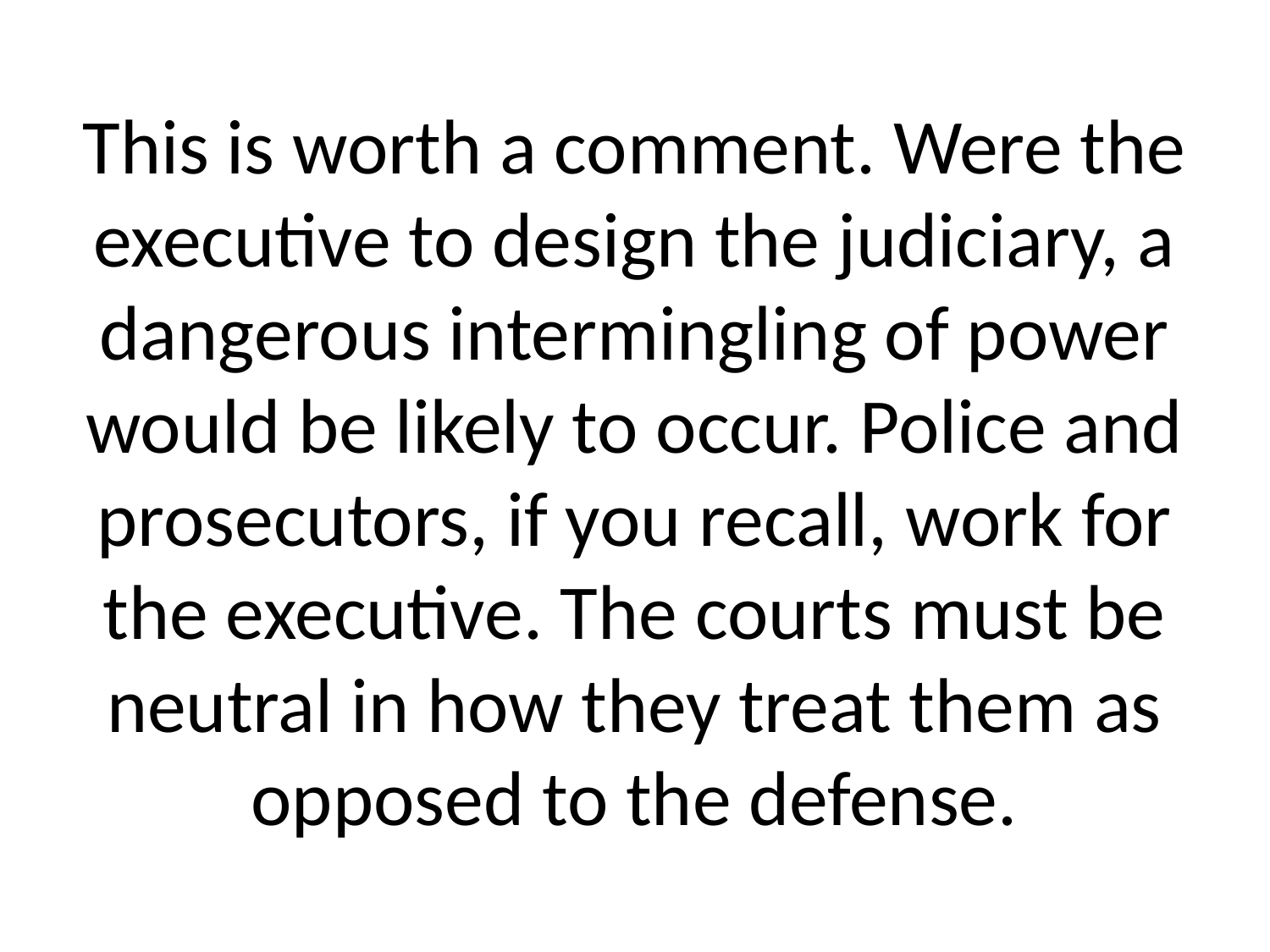

# This is worth a comment. Were the executive to design the judiciary, a dangerous intermingling of power would be likely to occur. Police and prosecutors, if you recall, work for the executive. The courts must be neutral in how they treat them as opposed to the defense.